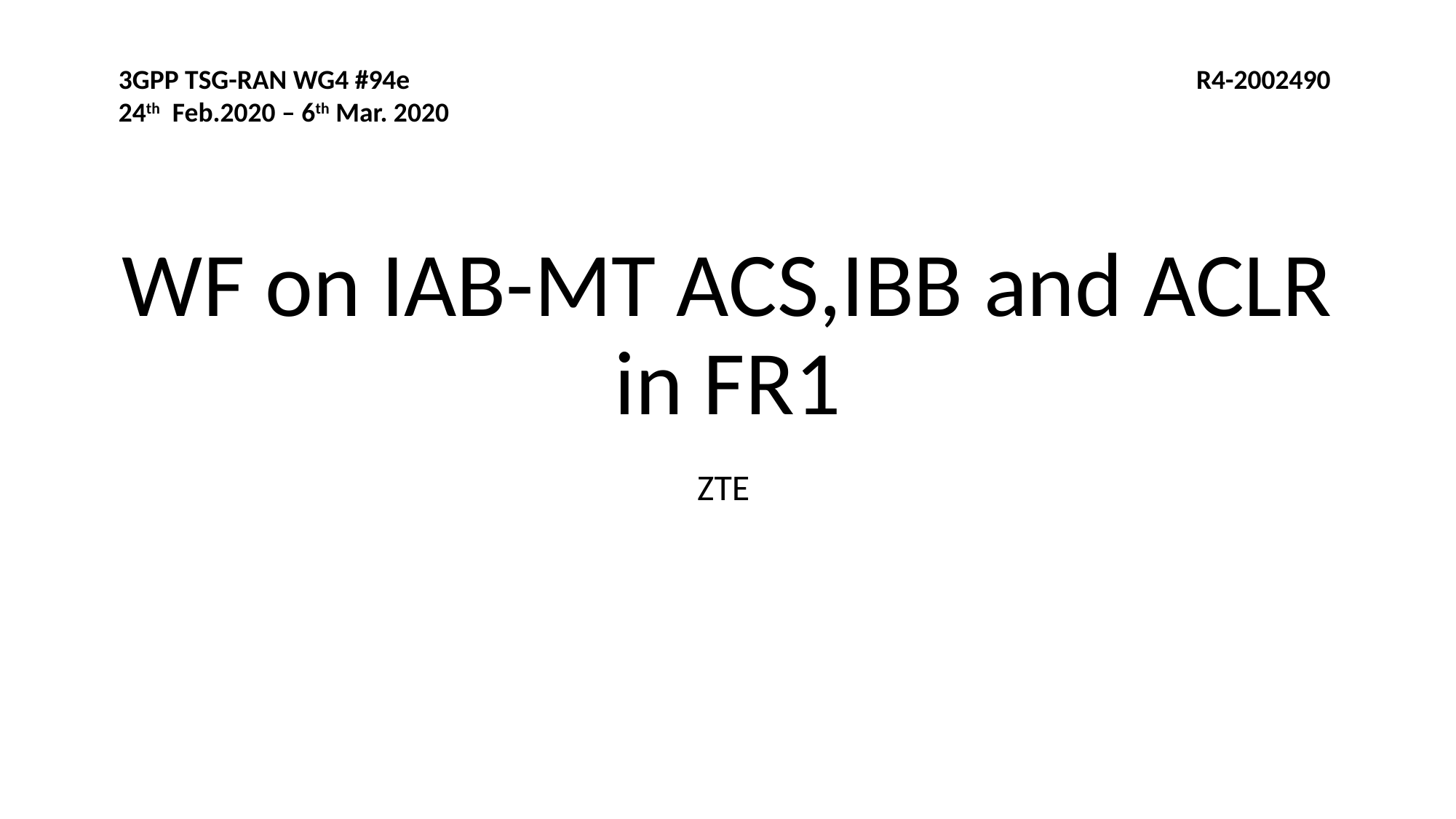

R4-2002490
3GPP TSG-RAN WG4 #94e
24th  Feb.2020 – 6th Mar. 2020
# WF on IAB-MT ACS,IBB and ACLR in FR1
ZTE
1